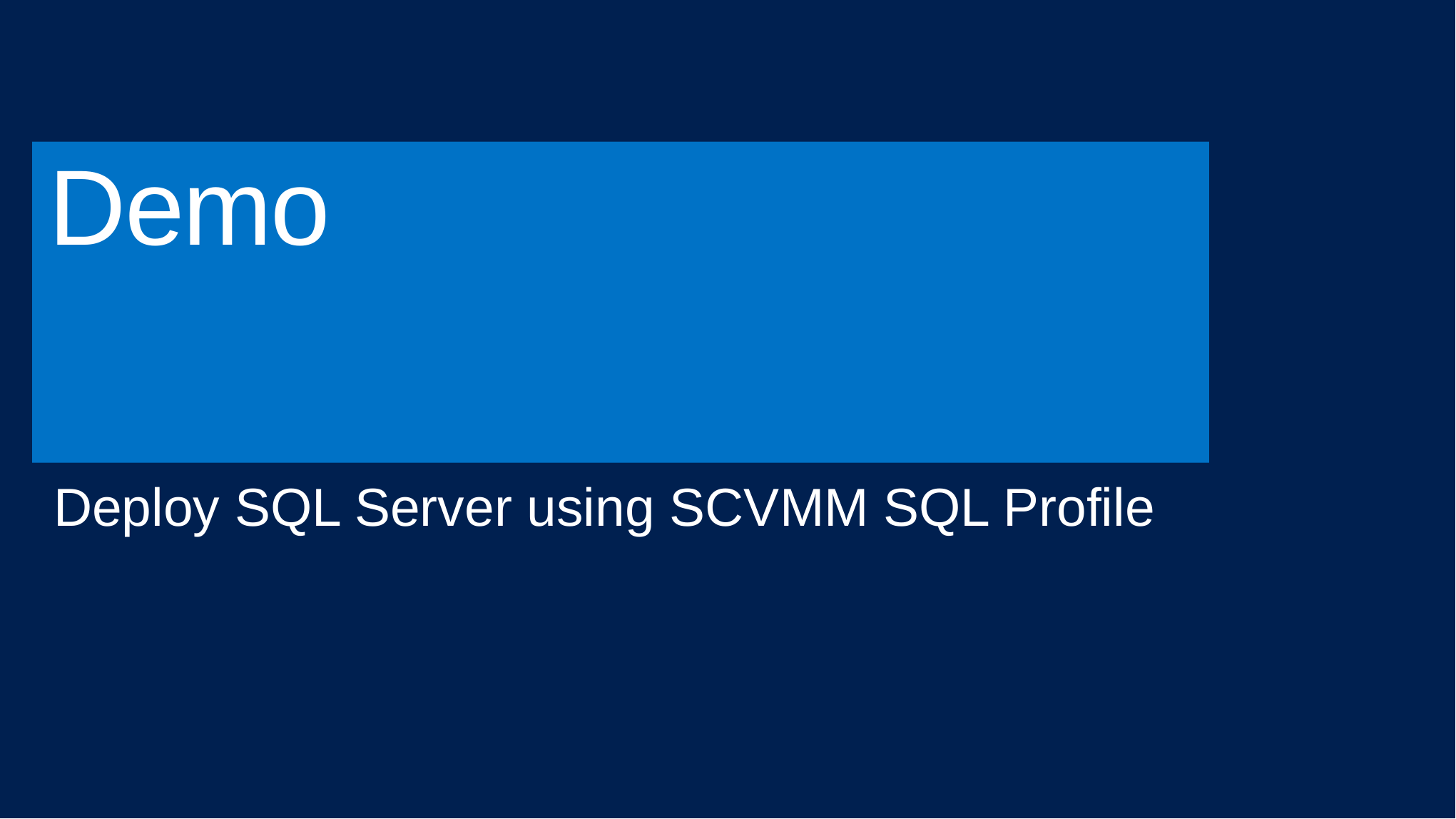

# Demo
Deploy SQL Server using SCVMM SQL Profile